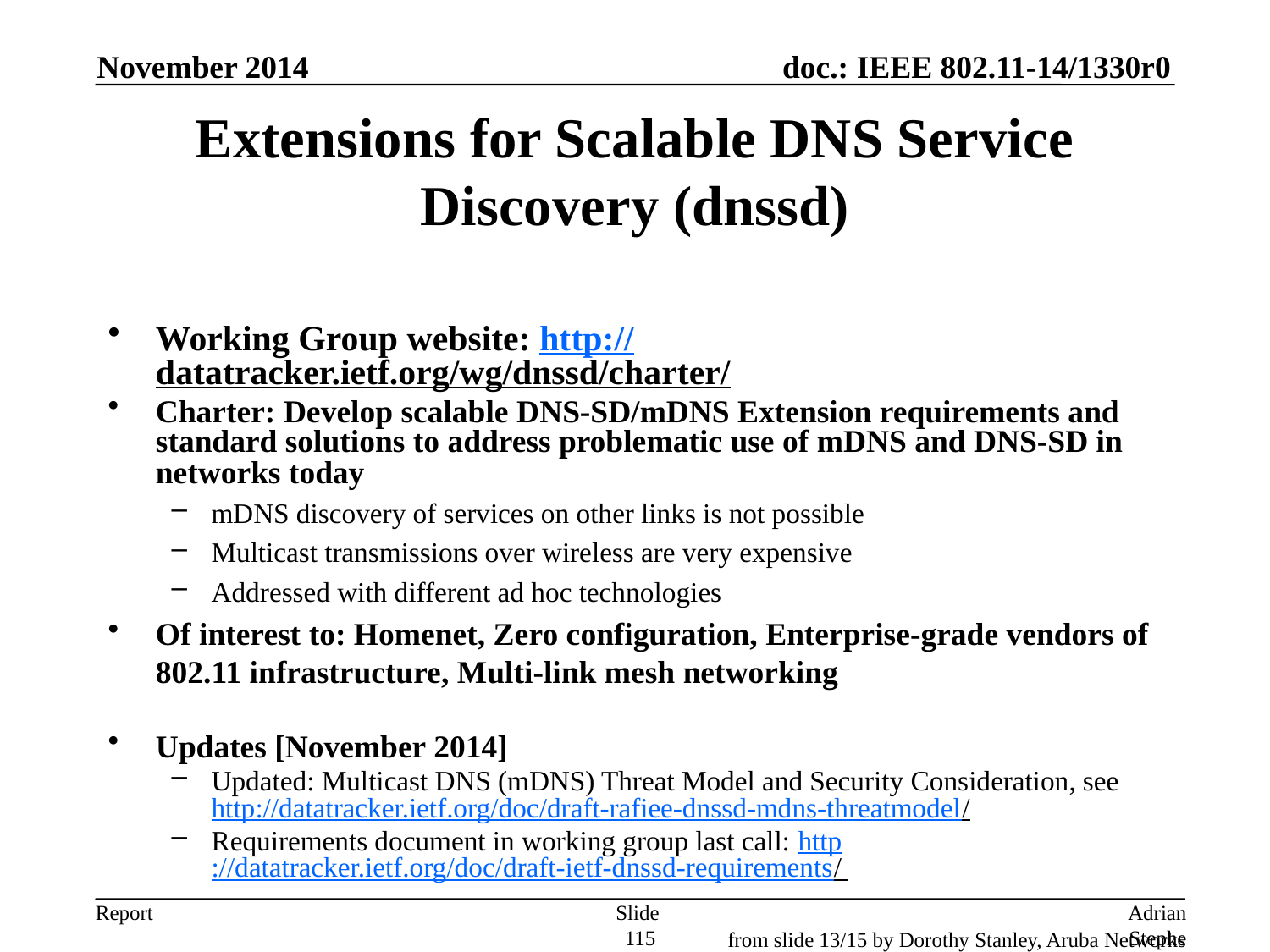

November 2014
# Extensions for Scalable DNS Service Discovery (dnssd)

Working Group website: http://datatracker.ietf.org/wg/dnssd/charter/
Charter: Develop scalable DNS-SD/mDNS Extension requirements and standard solutions to address problematic use of mDNS and DNS-SD in networks today
mDNS discovery of services on other links is not possible
Multicast transmissions over wireless are very expensive
Addressed with different ad hoc technologies
Of interest to: Homenet, Zero configuration, Enterprise-grade vendors of 802.11 infrastructure, Multi-link mesh networking

Updates [November 2014]
Updated: Multicast DNS (mDNS) Threat Model and Security Consideration, see http://datatracker.ietf.org/doc/draft-rafiee-dnssd-mdns-threatmodel/
Requirements document in working group last call: http://datatracker.ietf.org/doc/draft-ietf-dnssd-requirements/

Slide 115
Adrian Stephens, Intel Corporation
from slide 13/15 by Dorothy Stanley, Aruba Networks